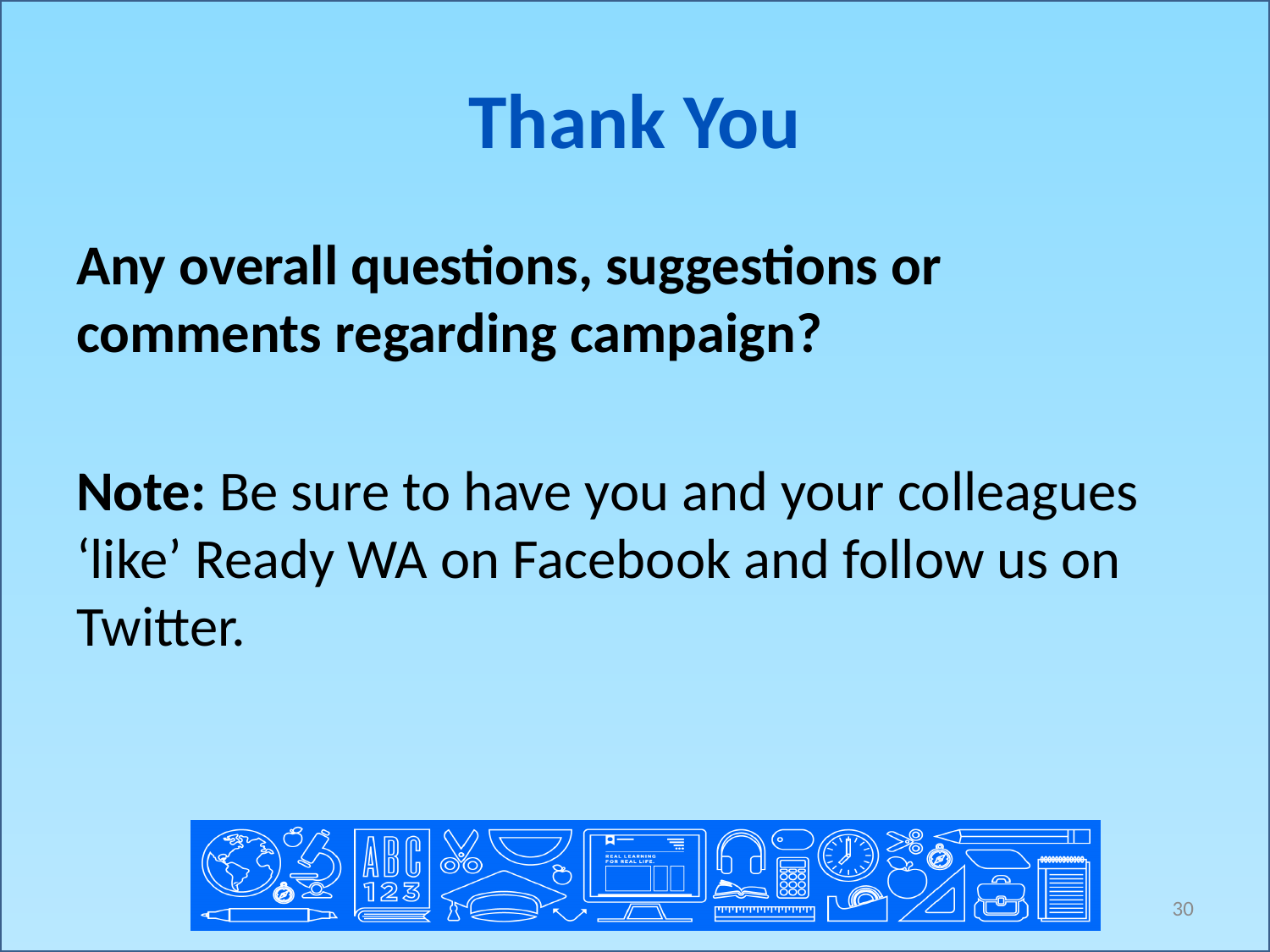

# Thank You
Any overall questions, suggestions or comments regarding campaign?

Note: Be sure to have you and your colleagues ‘like’ Ready WA on Facebook and follow us on Twitter.
30